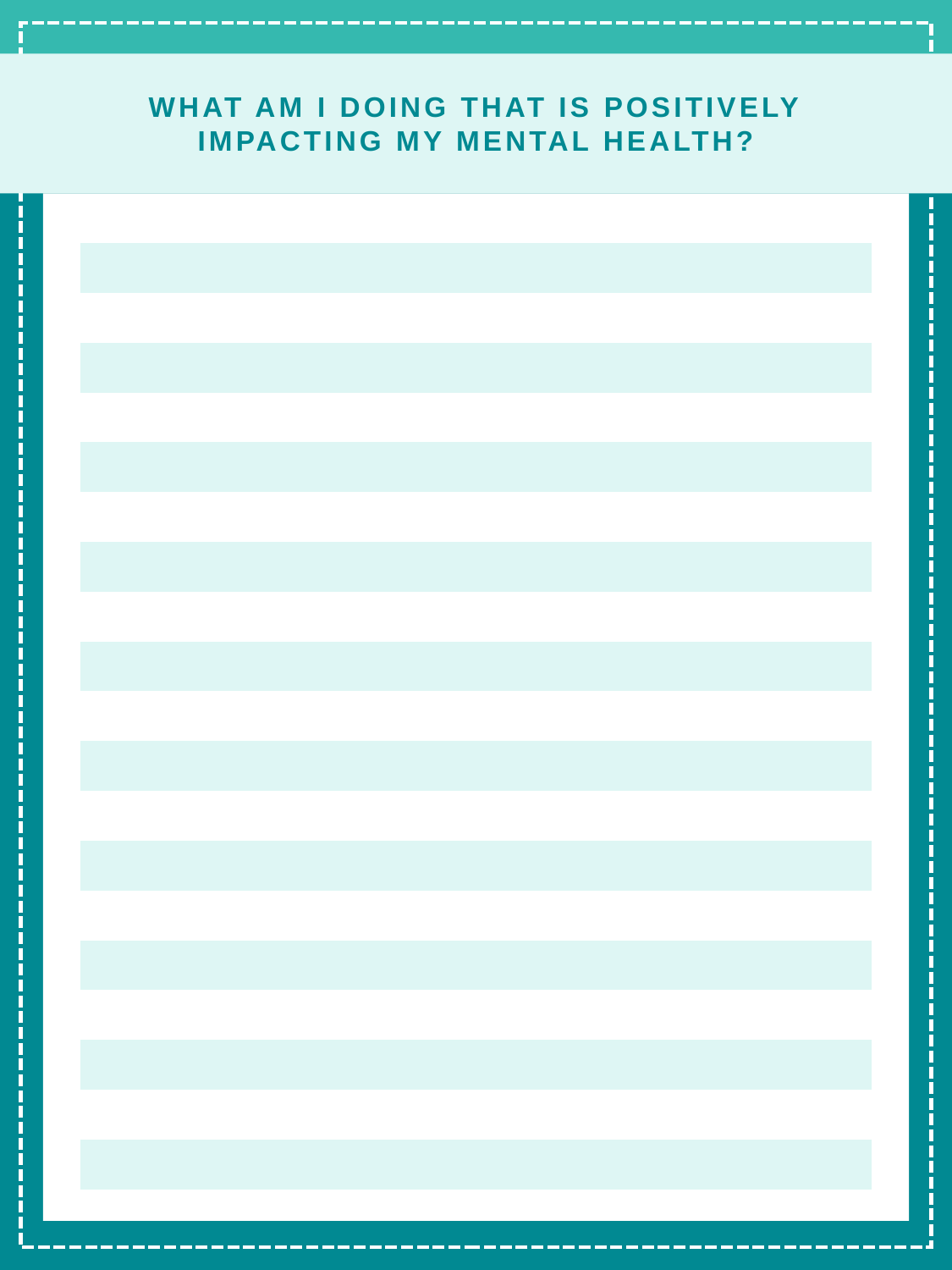

WHAT AM I DOING THAT IS POSITIVELY IMPACTING MY MENTAL HEALTH?

|  |
| --- |
|  |
|  |
|  |
|  |
|  |
|  |
|  |
|  |
|  |
|  |
|  |
|  |
|  |
|  |
|  |
|  |
|  |
|  |